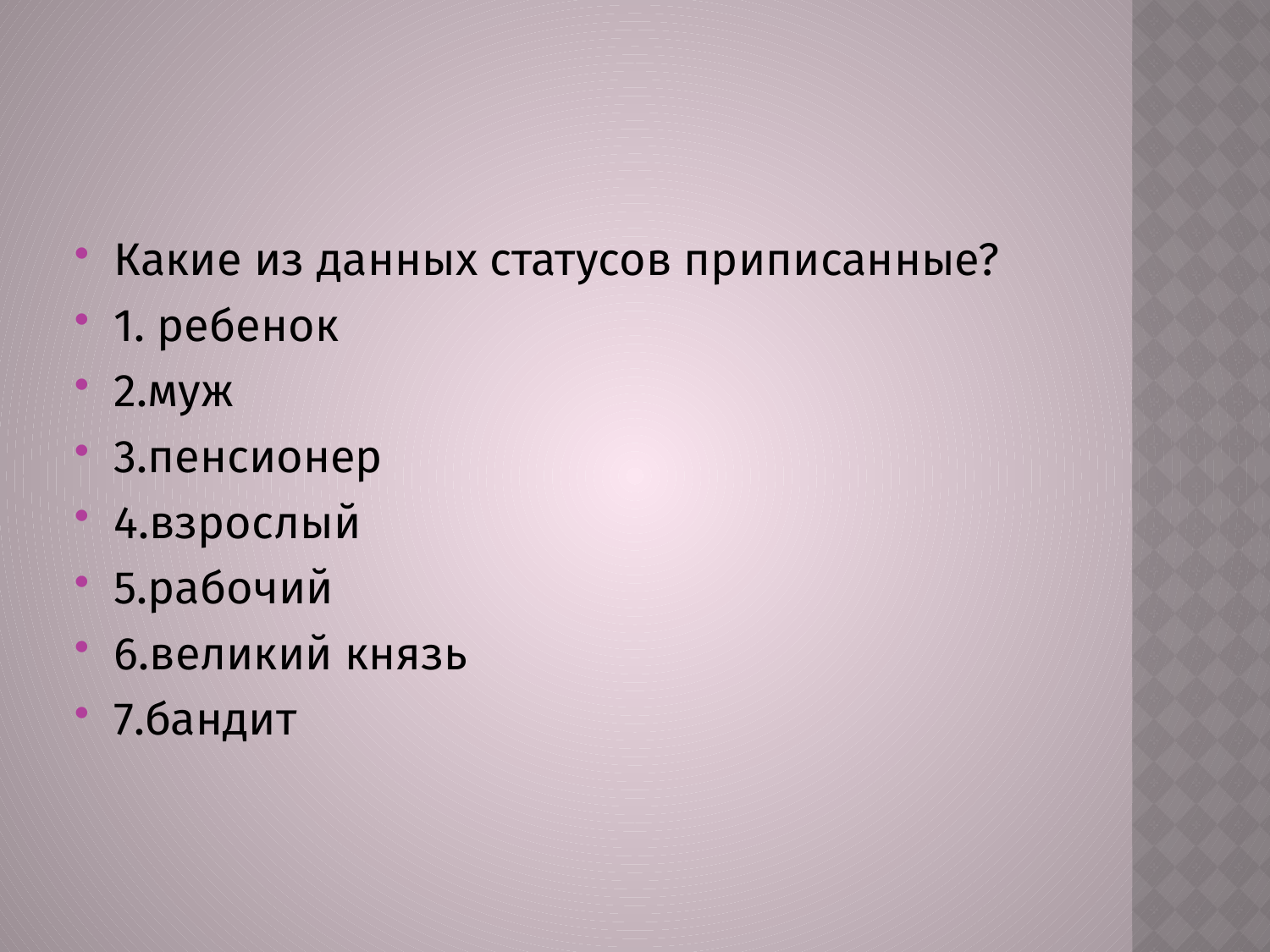

#
Какие из данных статусов приписанные?
1. ребенок
2.муж
3.пенсионер
4.взрослый
5.рабочий
6.великий князь
7.бандит